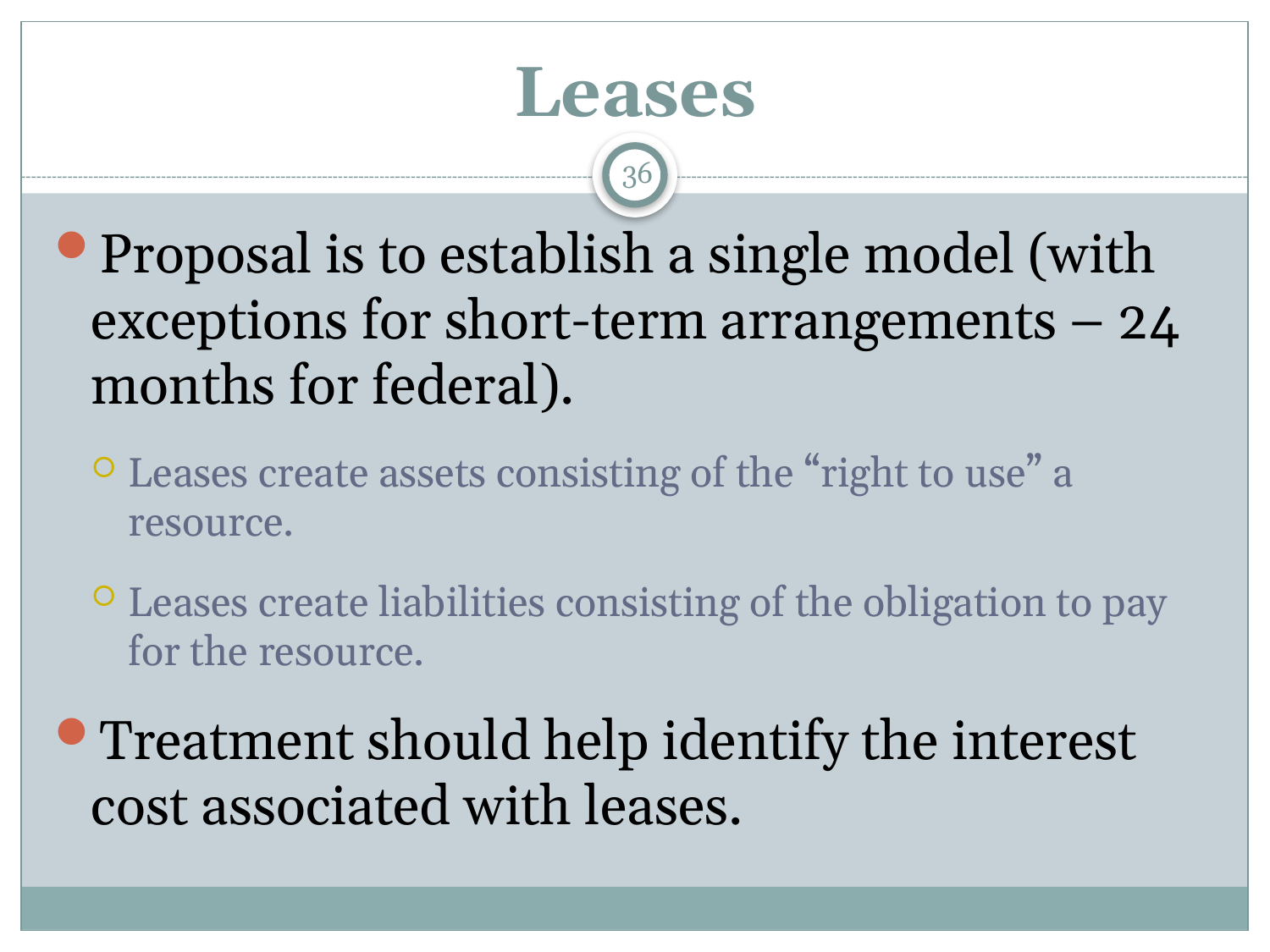

# Leases
36
Proposal is to establish a single model (with exceptions for short-term arrangements – 24 months for federal).
Leases create assets consisting of the “right to use” a resource.
Leases create liabilities consisting of the obligation to pay for the resource.
Treatment should help identify the interest cost associated with leases.